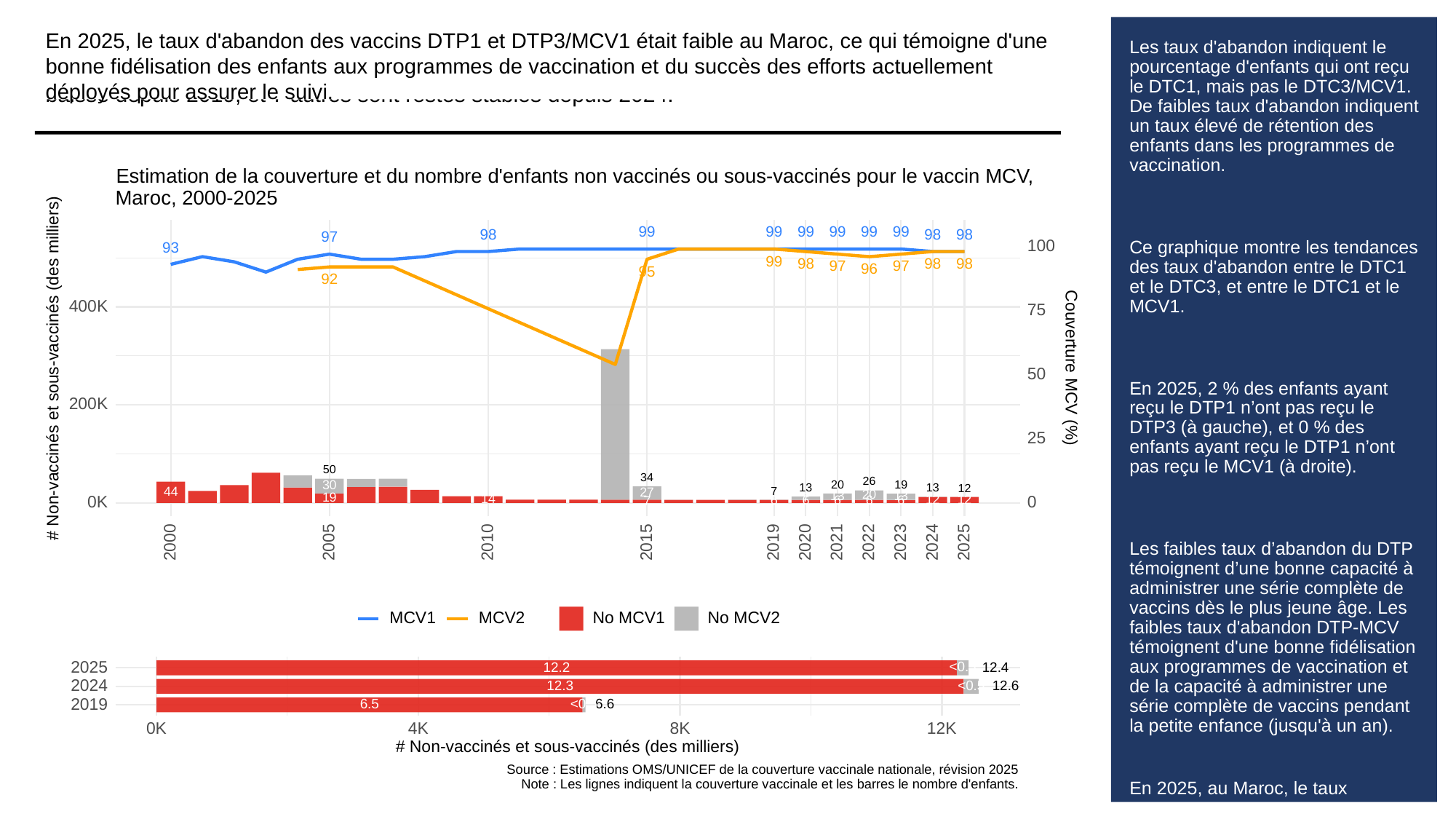

En 2025, le Maroc a enregistré son taux de couverture le plus bas au sein du ROTAC (92 %), tandis que la plupart des autres vaccins de routine se situaient entre 95 et 98 % ; 7 antigènes ont connu une baisse depuis 2019, et 7 autres sont restés stables depuis 2024.
En 2025, le taux d'abandon des vaccins DTP1 et DTP3/MCV1 était faible au Maroc, ce qui témoigne d'une bonne fidélisation des enfants aux programmes de vaccination et du succès des efforts actuellement déployés pour assurer le suivi.
# Ce graphique montre les tendances en matière de couverture vaccinale pour certains vaccins de routine recommandés pendant l'enfance.

En 2025, le ROTAC affichait le taux de couverture le plus faible (92 %), suivi de l'IPV1 (95 %).

Par rapport à 2019, la couverture vaccinale de 7 vaccins a diminué (BCG, DTP1, DTP3, IPV1, MCV1, MCV2 et ROTAC).

Par rapport à 2024, la couverture vaccinale de 7 vaccins est restée stable (BCG, DTP1, DTP3, IPV1, MCV1, MCV2 et ROTAC).
Les taux d'abandon indiquent le pourcentage d'enfants qui ont reçu le DTC1, mais pas le DTC3/MCV1. De faibles taux d'abandon indiquent un taux élevé de rétention des enfants dans les programmes de vaccination.

Ce graphique montre les tendances des taux d'abandon entre le DTC1 et le DTC3, et entre le DTC1 et le MCV1.

En 2025, 2 % des enfants ayant reçu le DTP1 n’ont pas reçu le DTP3 (à gauche), et 0 % des enfants ayant reçu le DTP1 n’ont pas reçu le MCV1 (à droite).

Les faibles taux d’abandon du DTP témoignent d’une bonne capacité à administrer une série complète de vaccins dès le plus jeune âge. Les faibles taux d'abandon DTP-MCV témoignent d'une bonne fidélisation aux programmes de vaccination et de la capacité à administrer une série complète de vaccins pendant la petite enfance (jusqu'à un an).

En 2025, au Maroc, le taux d'abandon du DTP était inférieur au taux mondial, tout comme le taux d'abandon DTP-MCV.

Estimation de la couverture et du nombre d'enfants non vaccinés ou sous-vaccinés pour le vaccin MCV,
Maroc, 2000-2025

99
99
99
99
99
99
98
98
98
97
100
93

99

98
98
98
97
97
96
95
92
400K
75

# Non-vaccinés et sous-vaccinés (des milliers)
Couverture MCV (%)
50
200K

25

50

34

26

20
19
30

13
13
12

7

44
27

20

13
13
19

7
14
12
12

6
6

6
6
6
0K
0

7

2023
2000
2005
2010
2015
2019
2020
2021
2022
2024
2025

MCV1
MCV2
No MCV1
No MCV2

2025
<0.5
12.2
12.4

2024
12.3
<0.5
12.6

2019
6.5
<0.5
6.6

0K
8K
12K
4K
# Non-vaccinés et sous-vaccinés (des milliers)
Source : Estimations OMS/UNICEF de la couverture vaccinale nationale, révision 2025
Note : Les lignes indiquent la couverture vaccinale et les barres le nombre d'enfants.